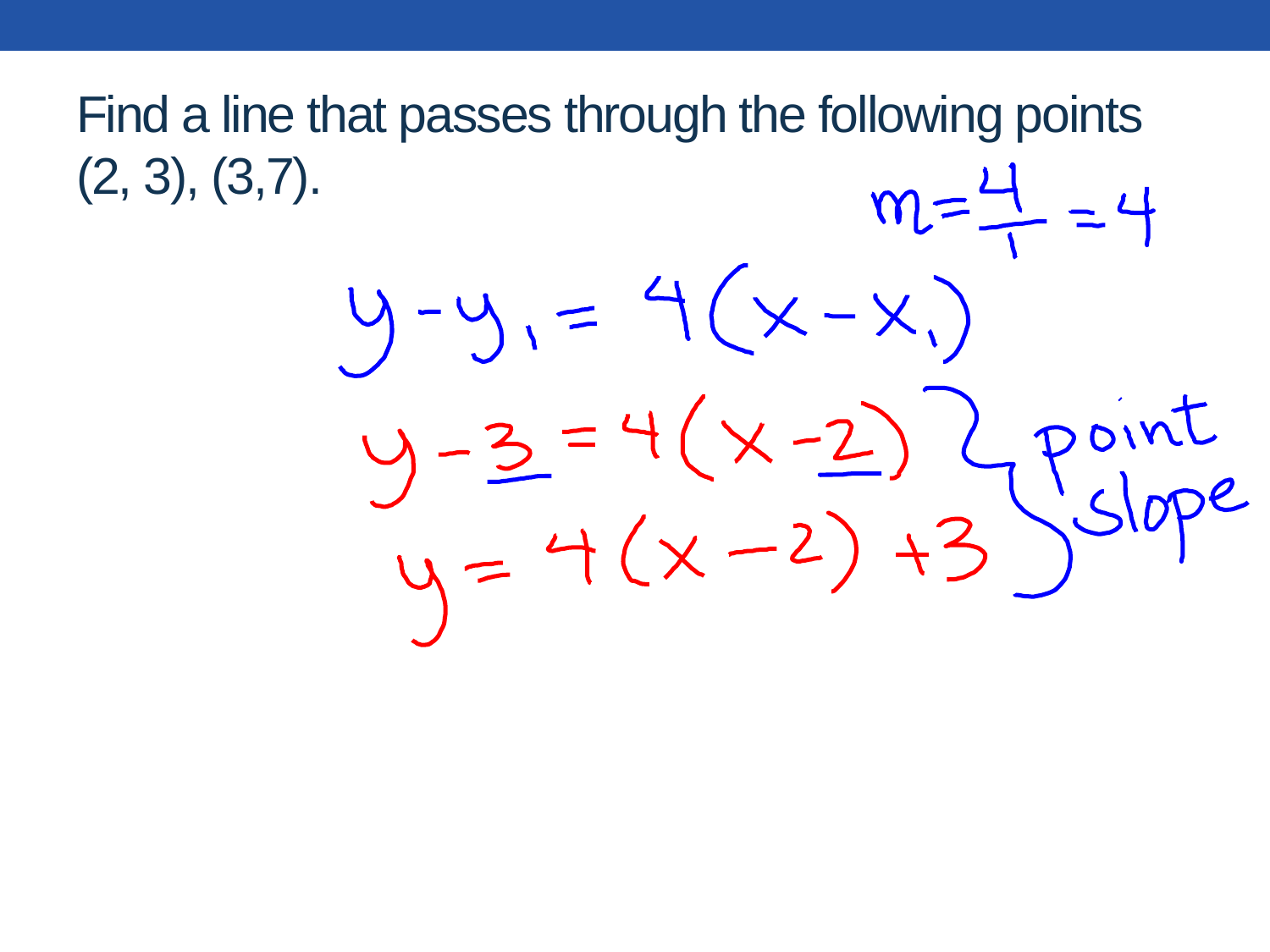

# Find a line that passes through the following points (2, 3), (3,7).